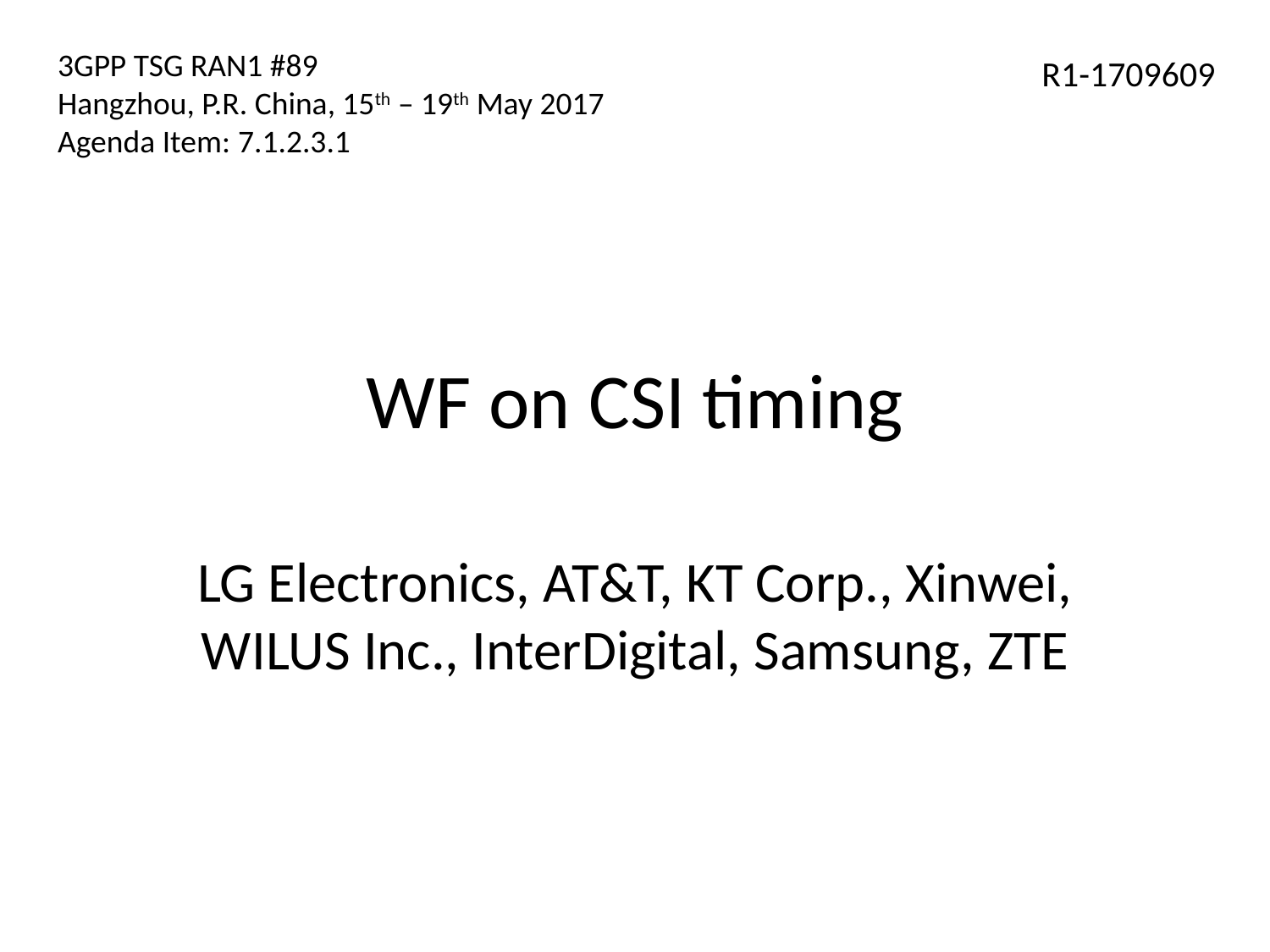

3GPP TSG RAN1 #89
Hangzhou, P.R. China, 15th – 19th May 2017
Agenda Item: 7.1.2.3.1
R1-1709609
# WF on CSI timing
LG Electronics, AT&T, KT Corp., Xinwei, WILUS Inc., InterDigital, Samsung, ZTE